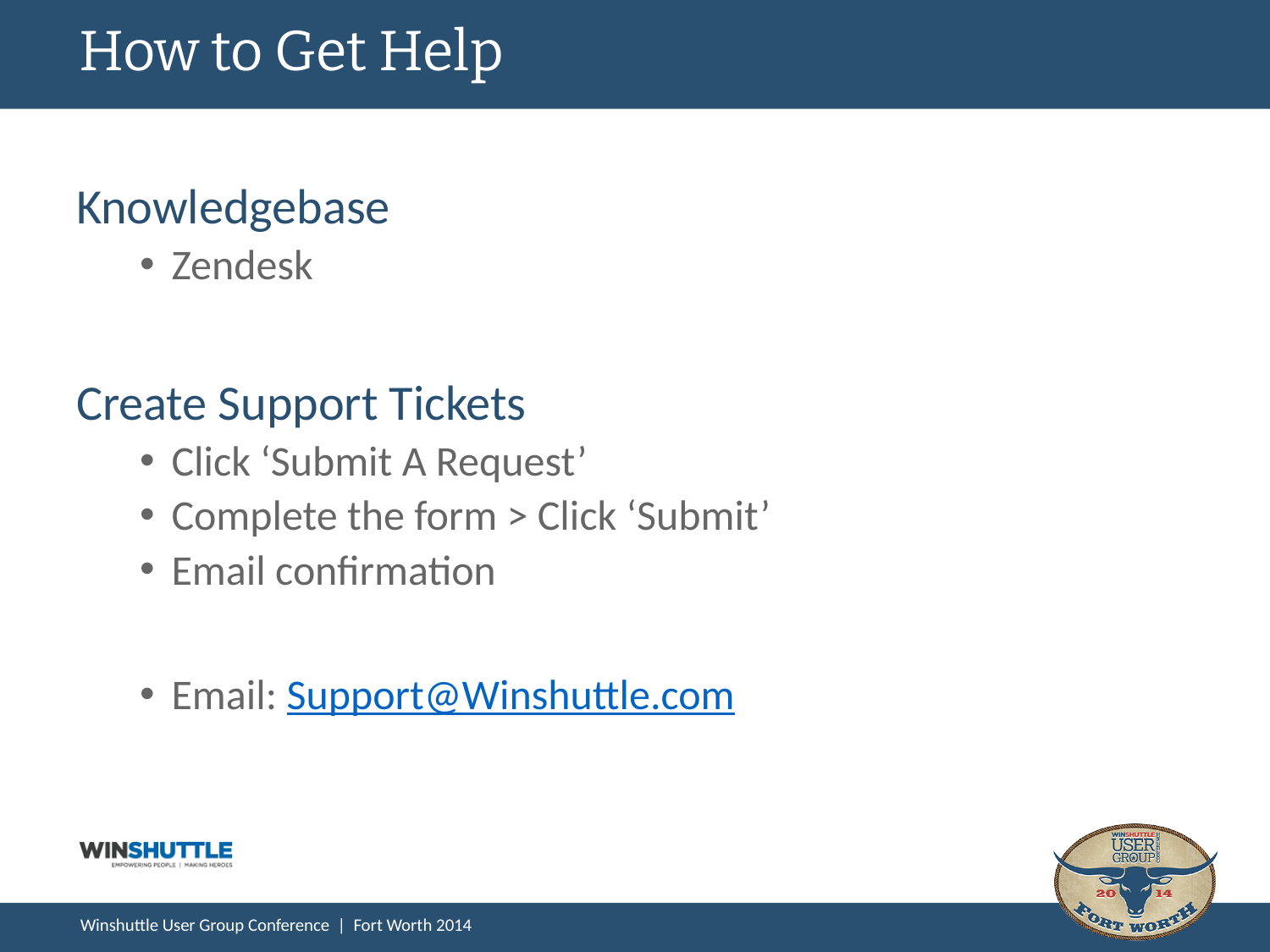

# How to Get Help
Knowledgebase
Zendesk

Create Support Tickets
Click ‘Submit A Request’
Complete the form > Click ‘Submit’
Email confirmation

Email: Support@Winshuttle.com